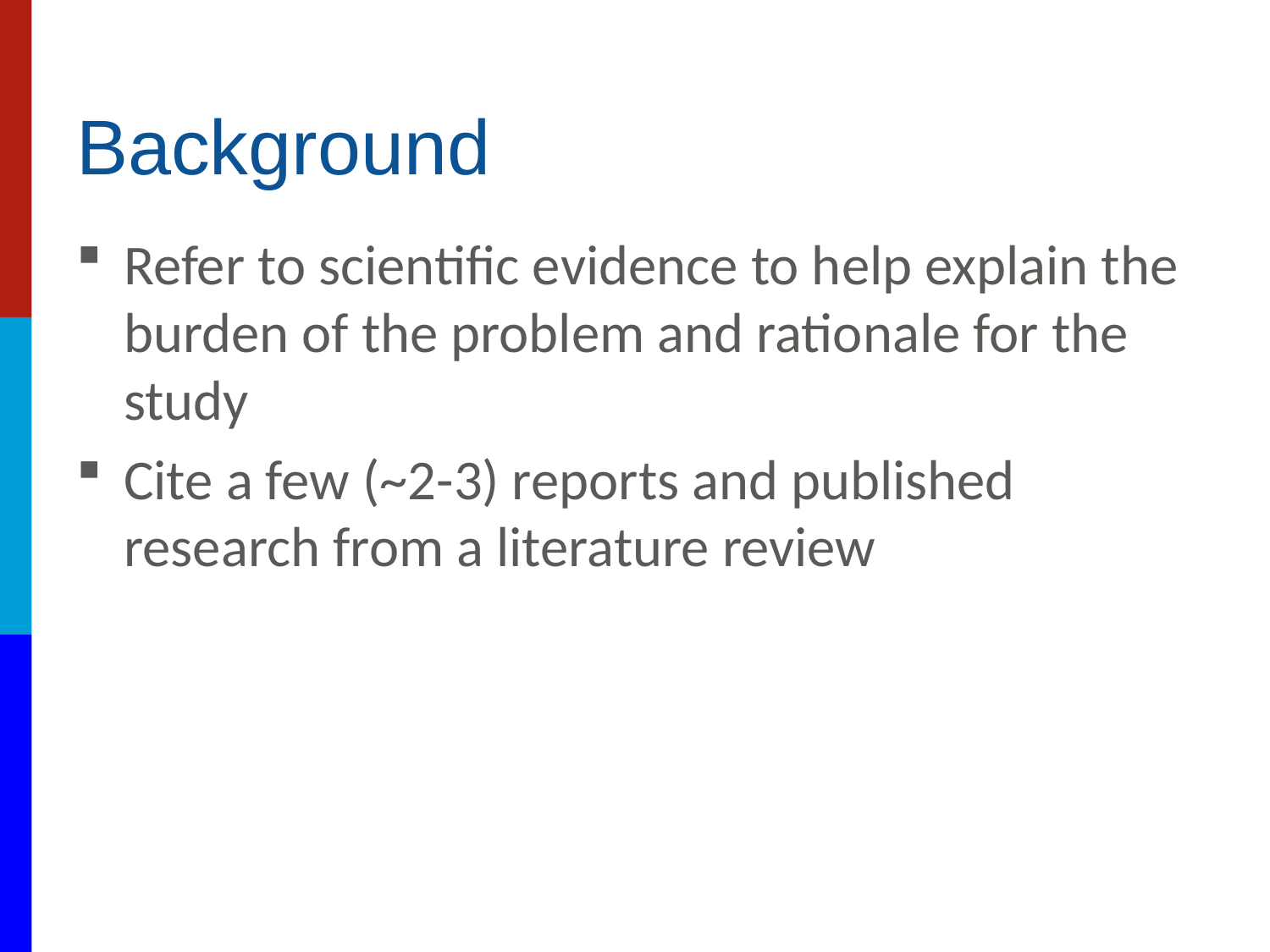

# Background
Refer to scientific evidence to help explain the burden of the problem and rationale for the study
Cite a few (~2-3) reports and published research from a literature review